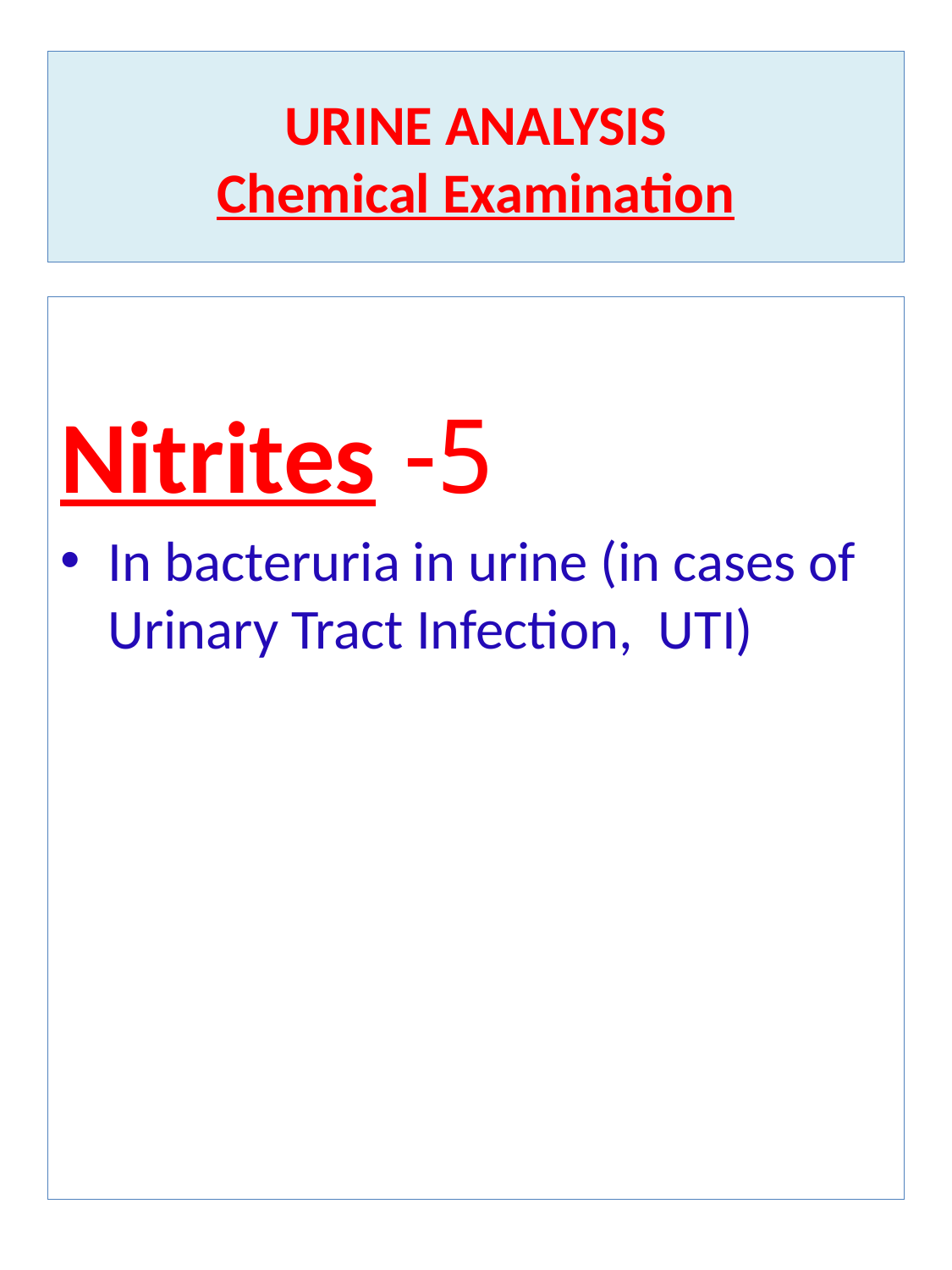

# URINE ANALYSIS Chemical Examination

5- Nitrites
In bacteruria in urine (in cases of Urinary Tract Infection,  UTI)